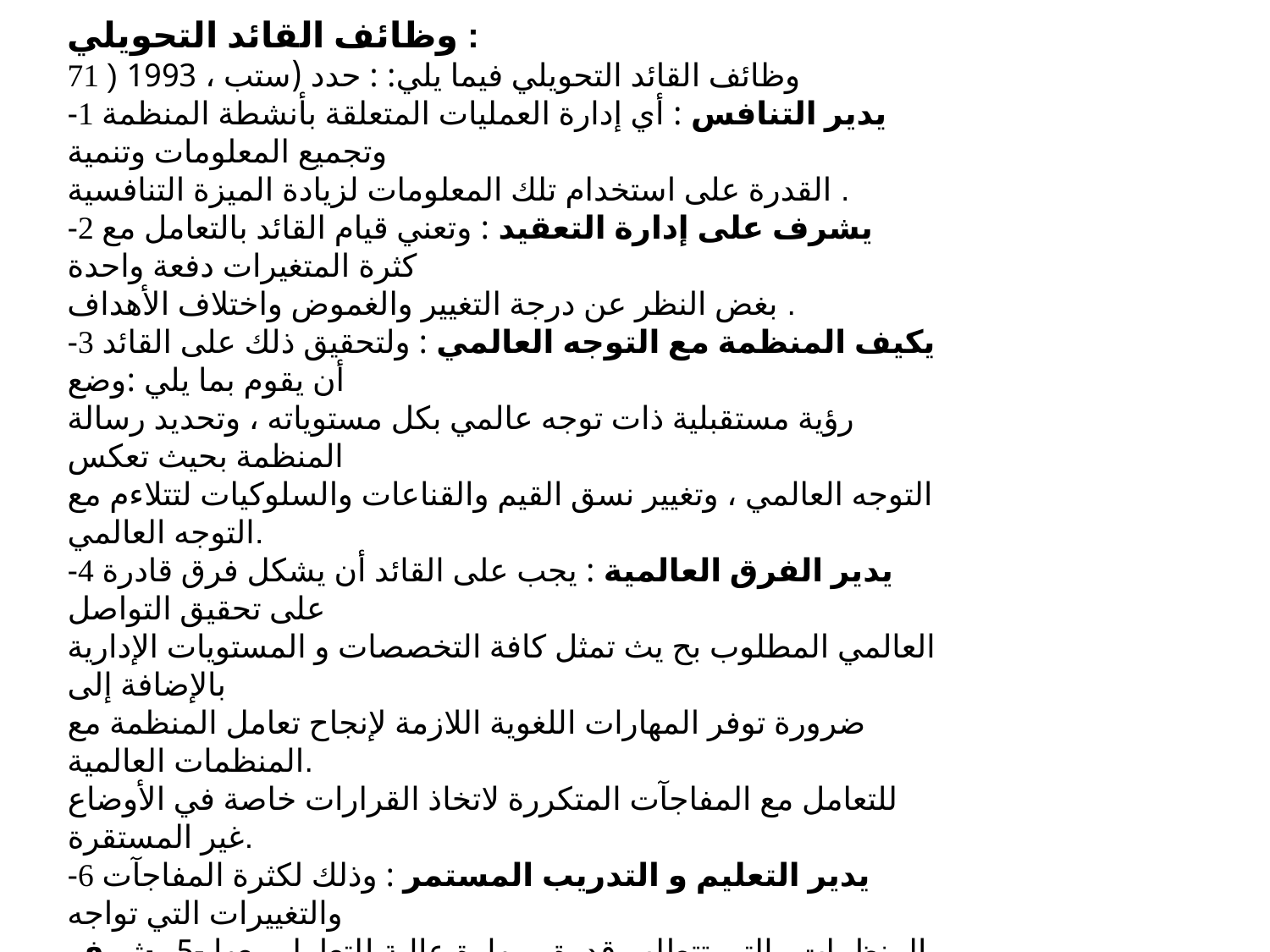

وظائف القائد التحويلي :
71 ) وظائف القائد التحويلي فيما يلي: : حدد (ستب ، 1993
-1 يدير التنافس : أي إدارة العمليات المتعلقة بأنشطة المنظمة وتجميع المعلومات وتنمية
القدرة على استخدام تلك المعلومات لزيادة الميزة التنافسية .
-2 يشرف على إدارة التعقيد : وتعني قيام القائد بالتعامل مع كثرة المتغيرات دفعة واحدة
بغض النظر عن درجة التغيير والغموض واختلاف الأهداف .
-3 يكيف المنظمة مع التوجه العالمي : ولتحقيق ذلك على القائد أن يقوم بما يلي :وضع
رؤية مستقبلية ذات توجه عالمي بكل مستوياته ، وتحديد رسالة المنظمة بحيث تعكس
التوجه العالمي ، وتغيير نسق القيم والقناعات والسلوكيات لتتلاءم مع التوجه العالمي.
-4 يدير الفرق العالمية : يجب على القائد أن يشكل فرق قادرة على تحقيق التواصل
العالمي المطلوب بح يث تمثل كافة التخصصات و المستويات الإدارية بالإضافة إلى
ضرورة توفر المهارات اللغوية اللازمة لإنجاح تعامل المنظمة مع المنظمات العالمية.
للتعامل مع المفاجآت المتكررة لاتخاذ القرارات خاصة في الأوضاع غير المستقرة.
-6 يدير التعليم و التدريب المستمر : وذلك لكثرة المفاجآت والتغييرات التي تواجه
المنظمات والتي تتطلب قدرة ومهارة عالية للتعامل معها.-5 يشرف على إدارة المفاجآت : على القيادات التحويلية أن تنمي قدراته ا و مهاراتها